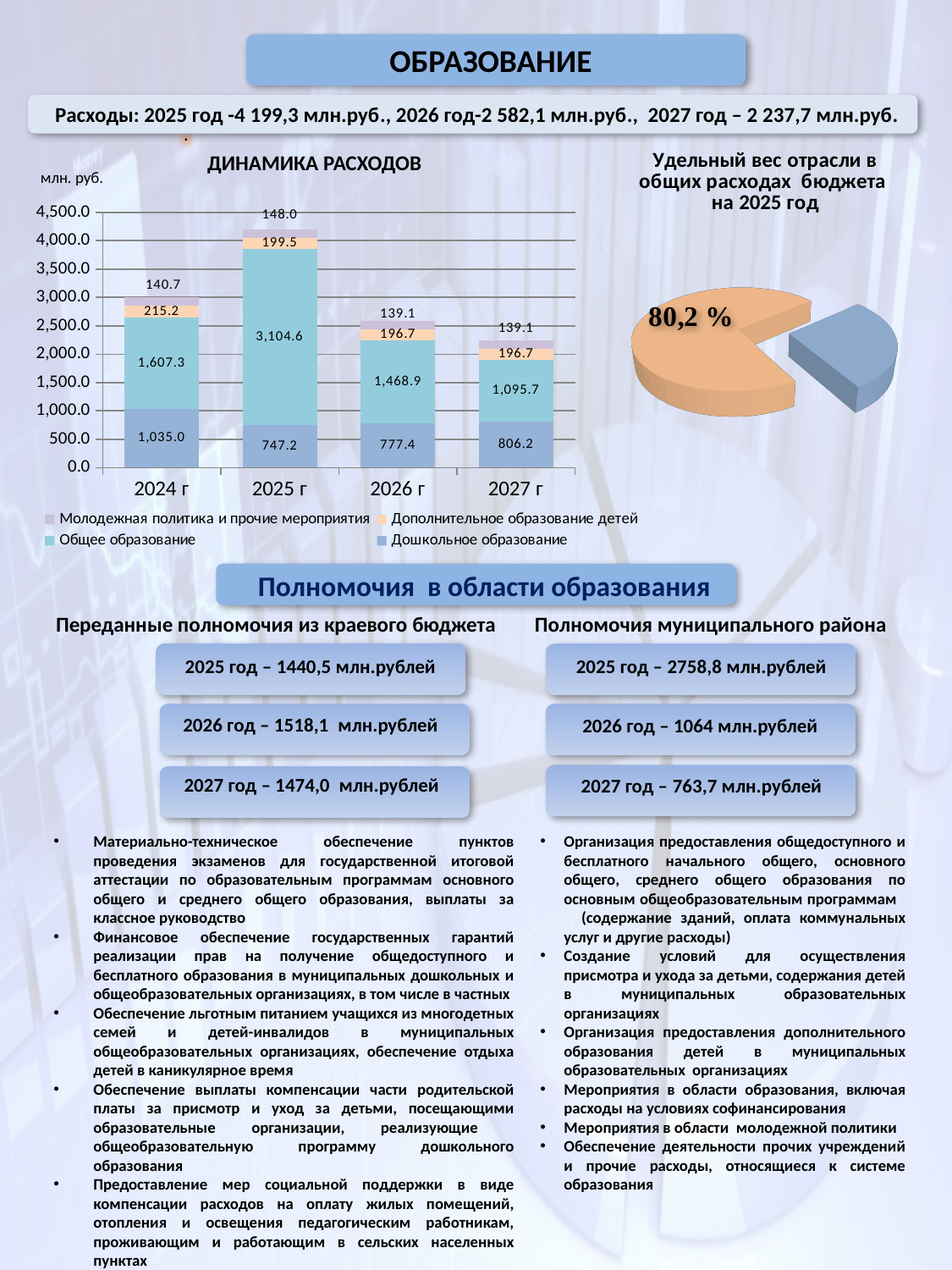

ОБРАЗОВАНИЕ
Расходы: 2025 год -4 199,3 млн.руб., 2026 год-2 582,1 млн.руб.,  2027 год – 2 237,7 млн.руб.

.
ДИНАМИКА РАСХОДОВ

[unsupported chart]

млн. руб.

### Chart

| Category | Дошкольное образование  | Общее образование | Дополнительное образование детей | Молодежная политика и прочие мероприятия |
|---|---|---|---|---|
| 2024 г | 1035.0 | 1607.3 | 215.2 | 140.7 |
| 2025 г | 747.2 | 3104.6 | 199.5 | 148.0 |
| 2026 г | 777.4 | 1468.9 | 196.7 | 139.1 |
| 2027 г | 806.2 | 1095.7 | 196.7 | 139.1 |
Полномочия  в области образования

Переданные полномочия из краевого бюджета

Полномочия муниципального района

2025 год – 2758,8 млн.рублей
2025 год – 1440,5 млн.рублей

2026 год – 1518,1  млн.рублей
2026 год – 1064 млн.рублей
2027 год – 1474,0  млн.рублей

2027 год – 763,7 млн.рублей

Материально-техническое обеспечение пунктов проведения экзаменов для государственной итоговой аттестации по образовательным программам основного общего и среднего общего образования, выплаты за классное руководство
Финансовое обеспечение государственных гарантий реализации прав на получение общедоступного и бесплатного образования в муниципальных дошкольных и общеобразовательных организациях, в том числе в частных
Обеспечение льготным питанием учащихся из многодетных семей и детей-инвалидов в муниципальных общеобразовательных организациях, обеспечение отдыха детей в каникулярное время
Обеспечение выплаты компенсации части родительской платы за присмотр и уход за детьми, посещающими образовательные организации, реализующие  общеобразовательную программу дошкольного образования
Предоставление мер социальной поддержки в виде компенсации расходов на оплату жилых помещений, отопления и освещения педагогическим работникам, проживающим и работающим в сельских населенных пунктах
Организация предоставления общедоступного и бесплатного начального общего, основного общего, среднего общего образования по основным общеобразовательным программам     (содержание зданий, оплата коммунальных услуг и другие расходы)
Создание условий для осуществления присмотра и ухода за детьми, содержания детей в муниципальных образовательных организациях
Организация предоставления дополнительного образования детей в муниципальных образовательных  организациях
Мероприятия в области образования, включая расходы на условиях софинансирования
Мероприятия в области  молодежной политики
Обеспечение деятельности прочих учреждений и прочие расходы, относящиеся к системе образования